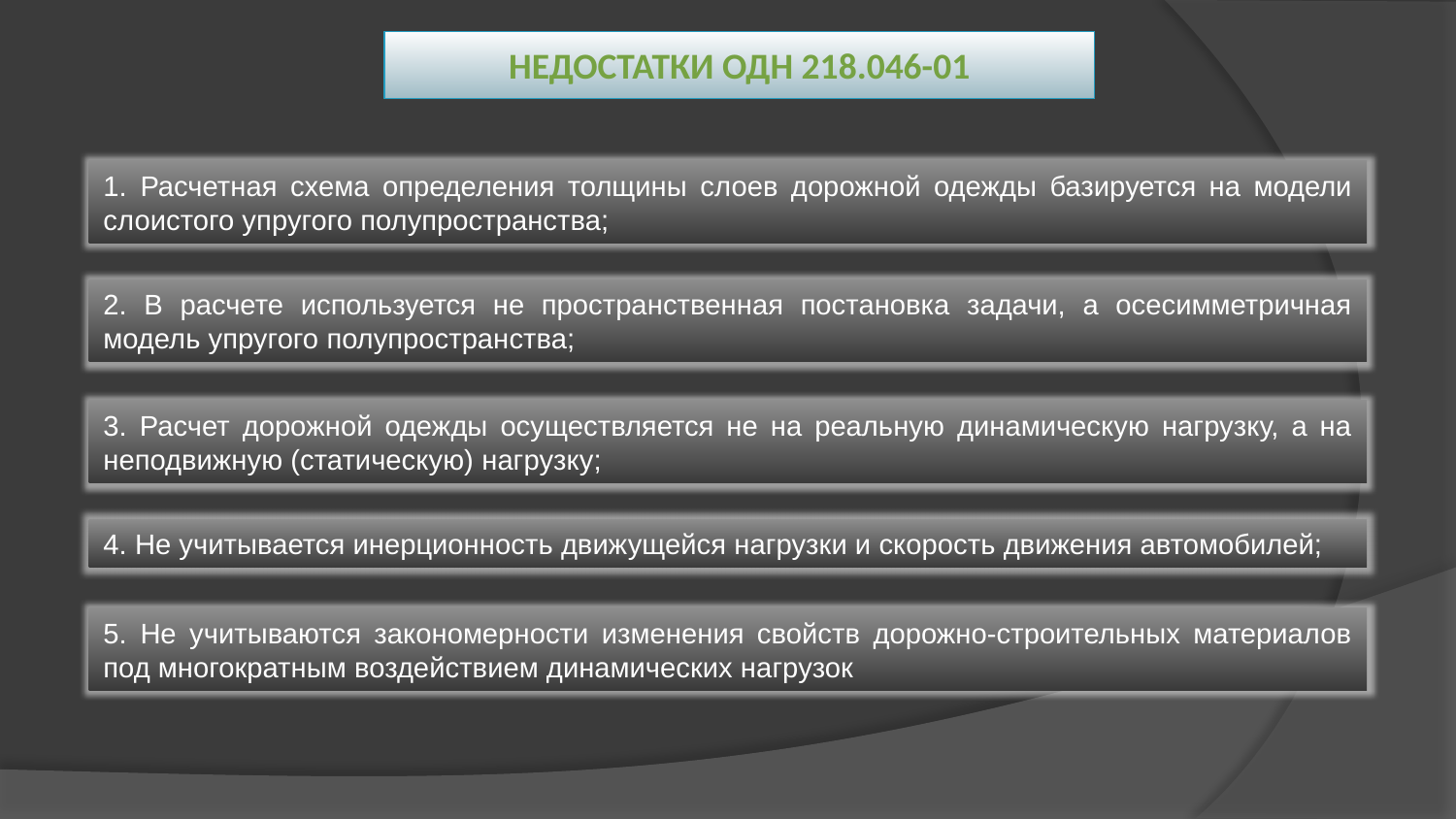

# Недостатки ОДН 218.046-01
1. Расчетная схема определения толщины слоев дорожной одежды базируется на модели слоистого упругого полупространства;
2. В расчете используется не пространственная постановка задачи, а осесимметричная модель упругого полупространства;
3. Расчет дорожной одежды осуществляется не на реальную динамическую нагрузку, а на неподвижную (статическую) нагрузку;
4. Не учитывается инерционность движущейся нагрузки и скорость движения автомобилей;
5. Не учитываются закономерности изменения свойств дорожно-строительных материалов под многократным воздействием динамических нагрузок